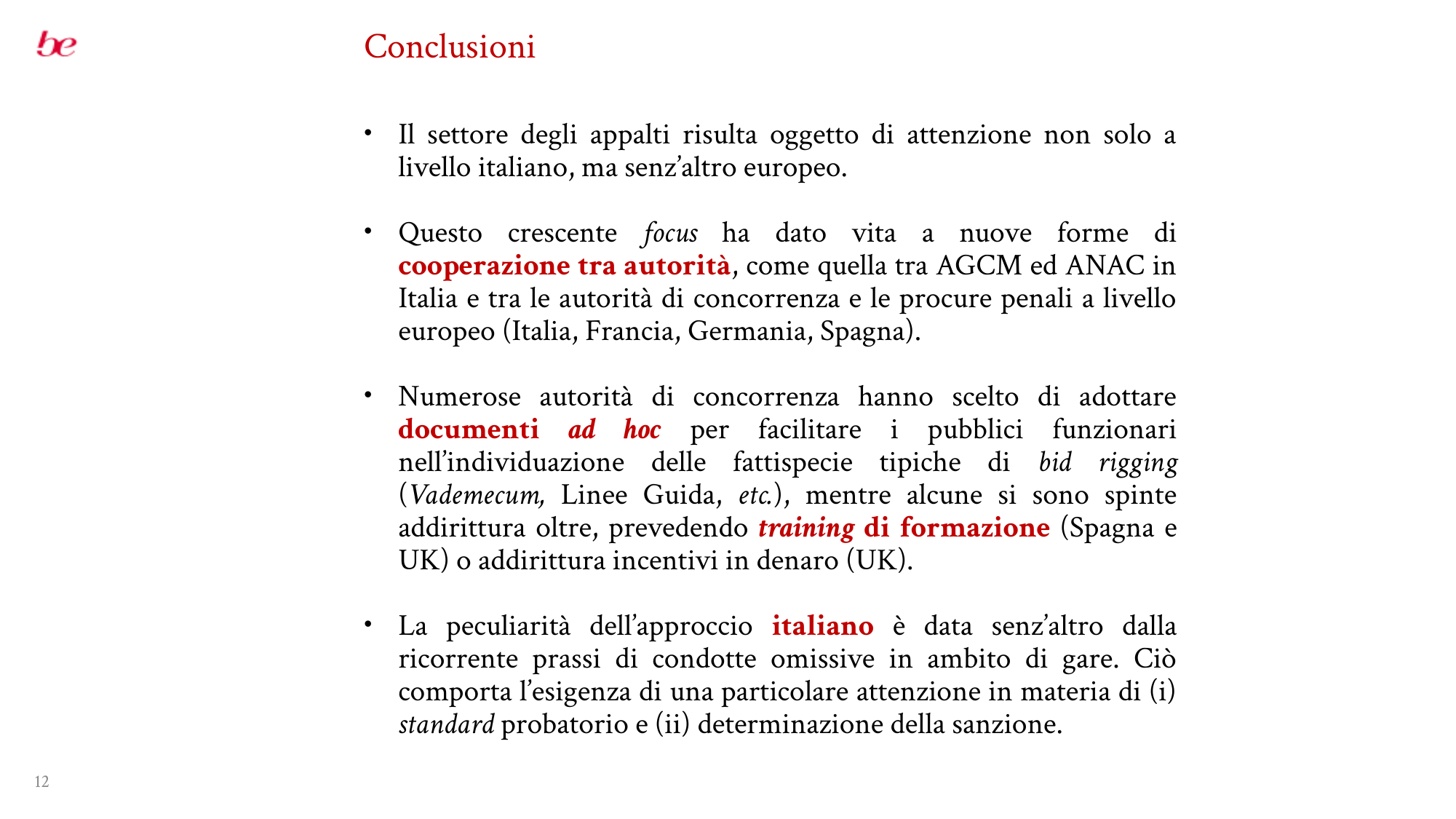

# Conclusioni
Il settore degli appalti risulta oggetto di attenzione non solo a livello italiano, ma senz’altro europeo.

Questo crescente focus ha dato vita a nuove forme di cooperazione tra autorità, come quella tra AGCM ed ANAC in Italia e tra le autorità di concorrenza e le procure penali a livello europeo (Italia, Francia, Germania, Spagna).

Numerose autorità di concorrenza hanno scelto di adottare documenti ad hoc per facilitare i pubblici funzionari nell’individuazione delle fattispecie tipiche di bid rigging (Vademecum, Linee Guida, etc.), mentre alcune si sono spinte addirittura oltre, prevedendo training di formazione (Spagna e UK) o addirittura incentivi in denaro (UK).

La peculiarità dell’approccio italiano è data senz’altro dalla ricorrente prassi di condotte omissive in ambito di gare. Ciò comporta l’esigenza di una particolare attenzione in materia di (i) standard probatorio e (ii) determinazione della sanzione.

12